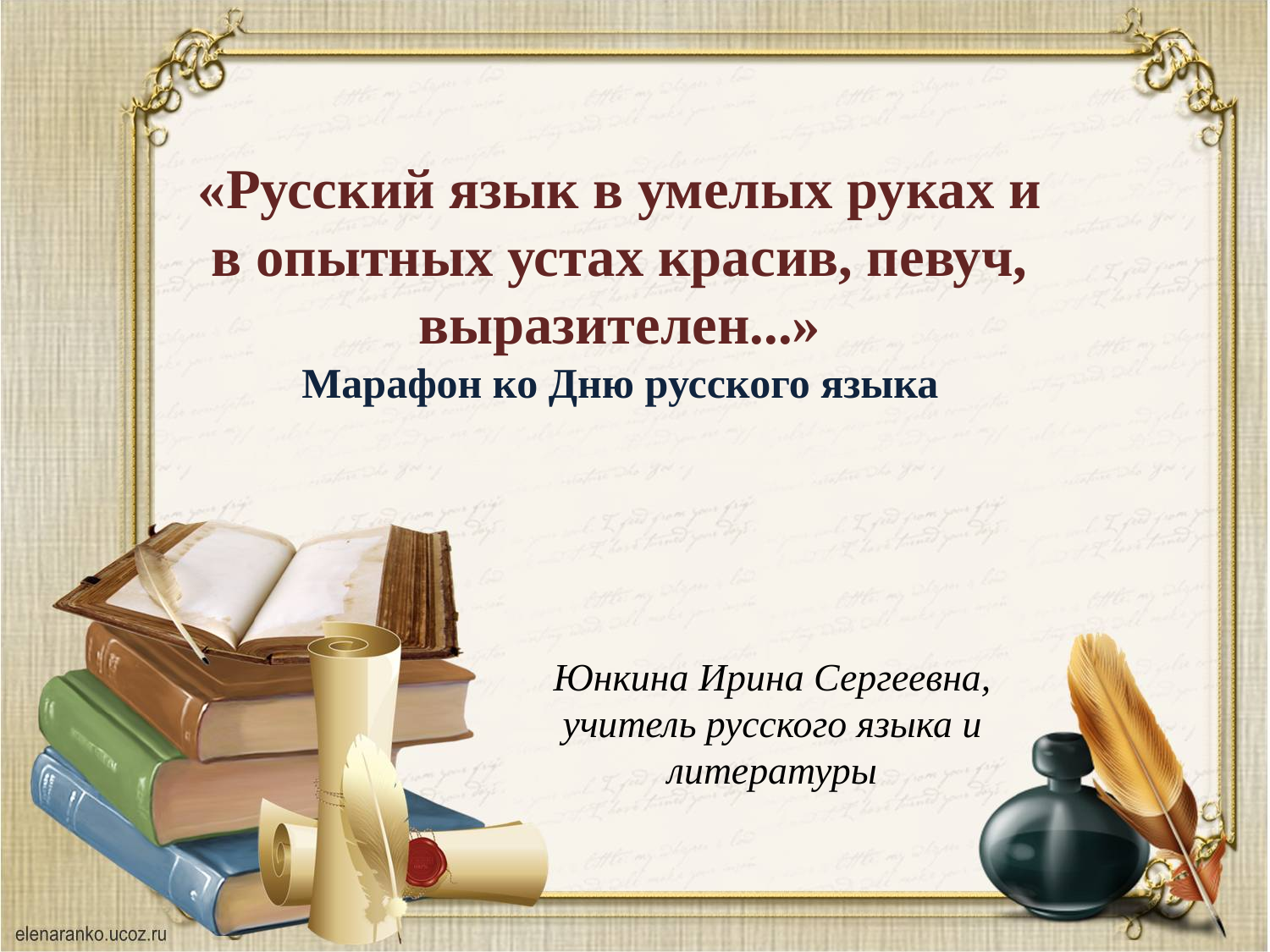

«Русский язык в умелых руках и в опытных устах красив, певуч, выразителен...»
 Марафон ко Дню русского языка

Юнкина Ирина Сергеевна,
учитель русского языка и литературы